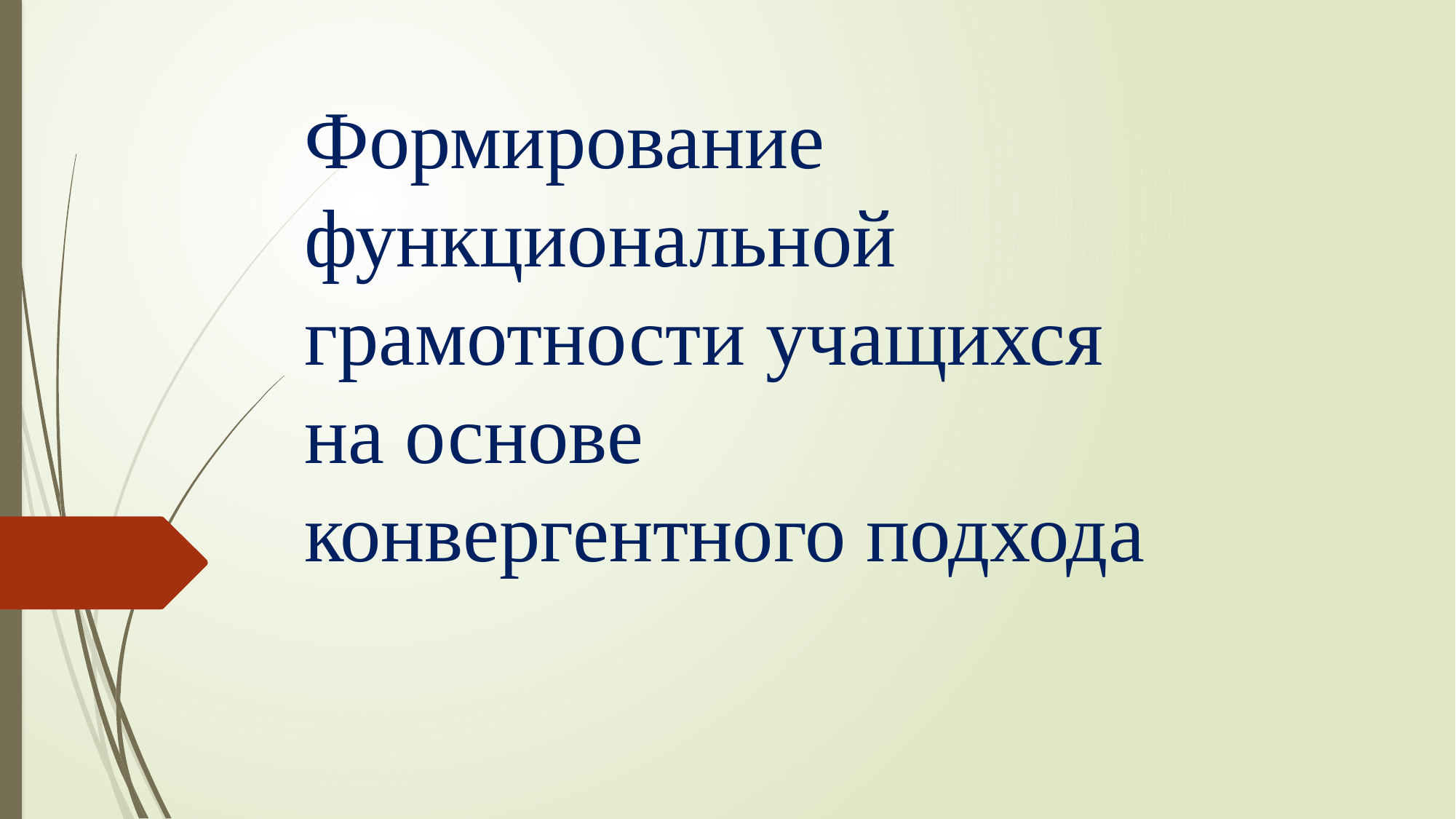

# Формирование функциональной грамотности учащихся на основе конвергентного подхода